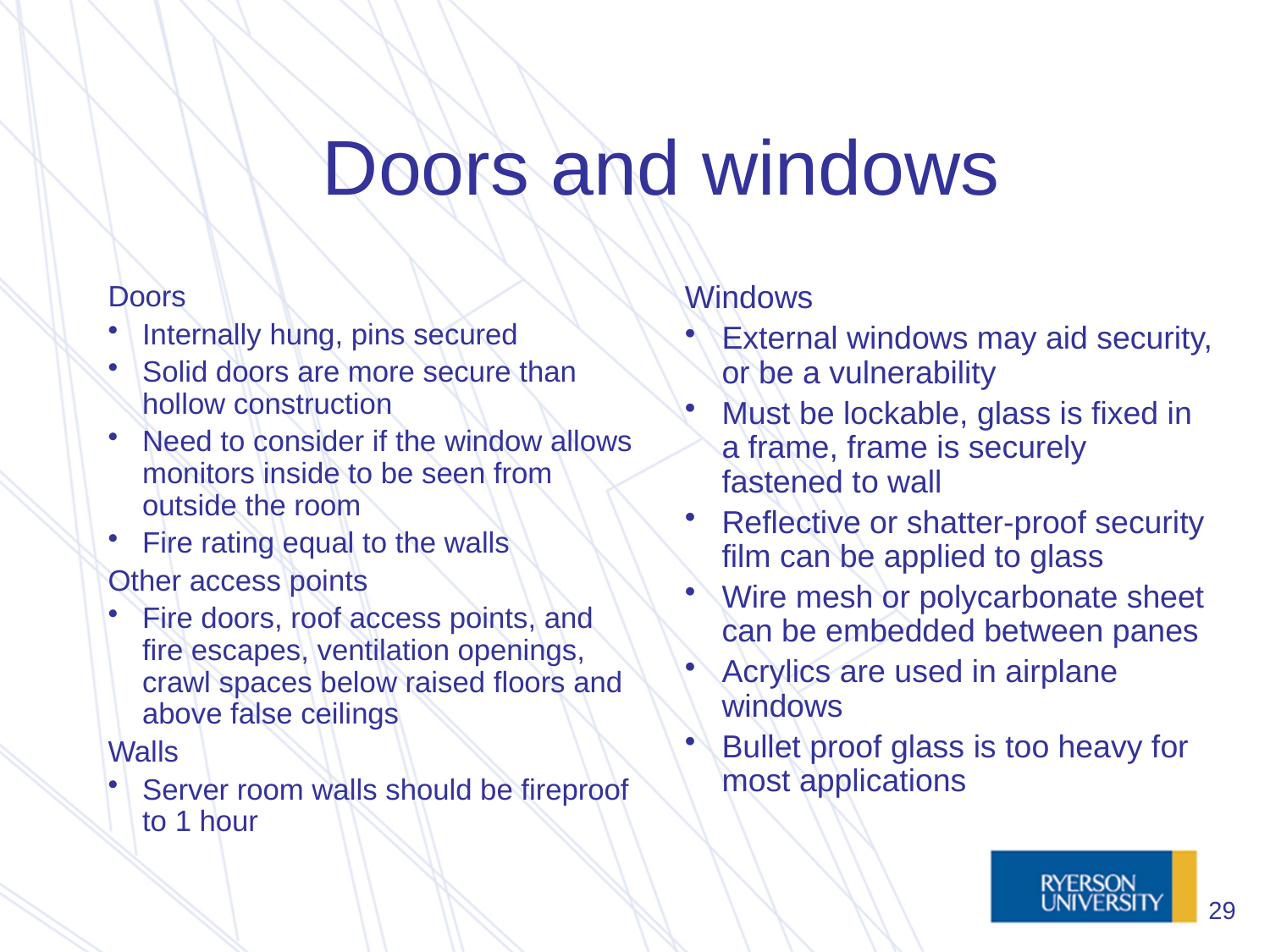

# Doors and windows
Doors
Internally hung, pins secured
Solid doors are more secure than hollow construction
Need to consider if the window allows monitors inside to be seen from outside the room
Fire rating equal to the walls
Other access points
Fire doors, roof access points, and fire escapes, ventilation openings, crawl spaces below raised floors and above false ceilings
Walls
Server room walls should be fireproof to 1 hour
Windows
External windows may aid security, or be a vulnerability
Must be lockable, glass is fixed in a frame, frame is securely fastened to wall
Reflective or shatter-proof security film can be applied to glass
Wire mesh or polycarbonate sheet can be embedded between panes
Acrylics are used in airplane windows
Bullet proof glass is too heavy for most applications

29